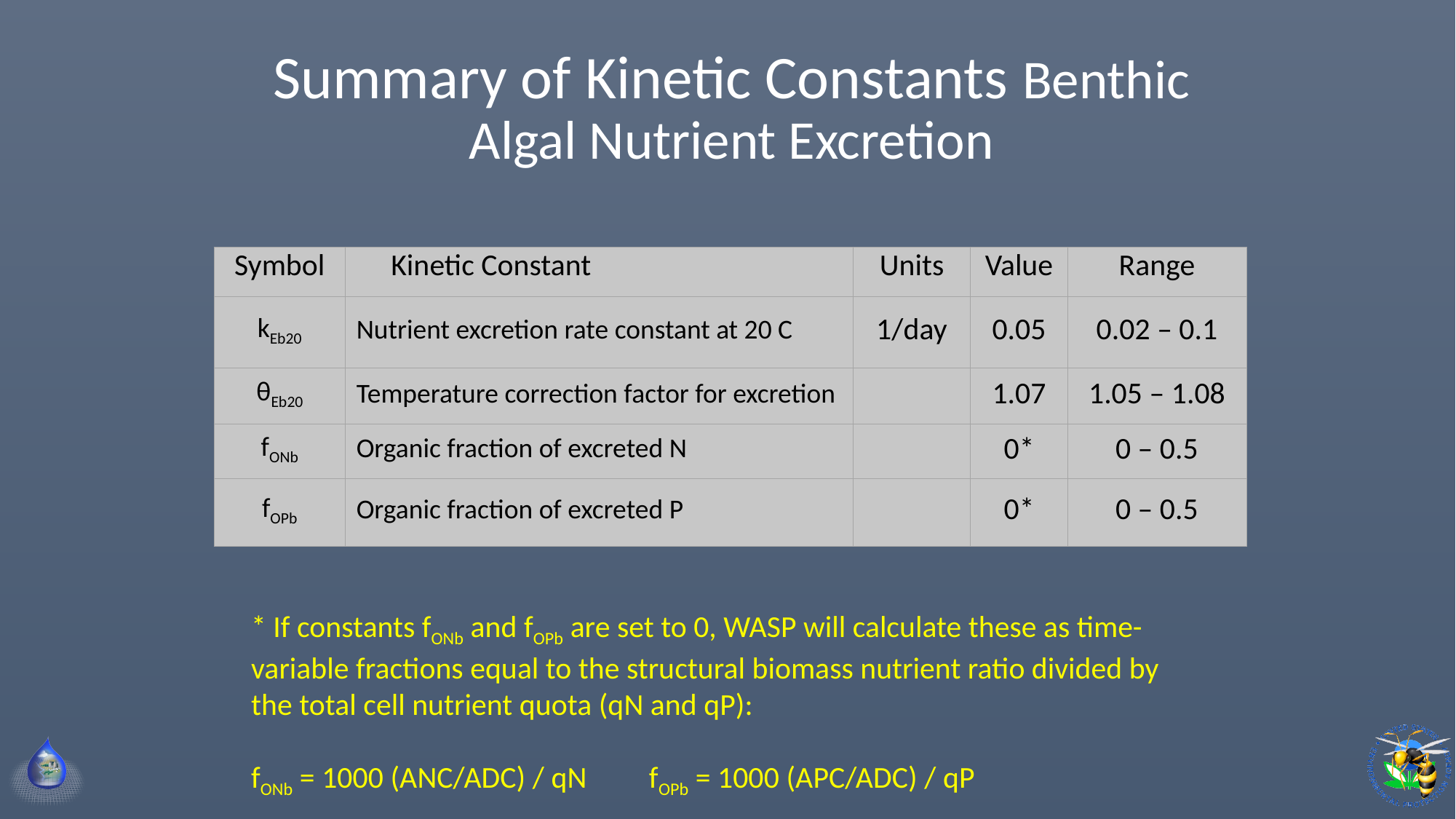

# Summary of Kinetic Constants Benthic Algal Nutrient Excretion
| Symbol | Kinetic Constant | Units | Value | Range |
| --- | --- | --- | --- | --- |
| kEb20 | Nutrient excretion rate constant at 20 C | 1/day | 0.05 | 0.02 – 0.1 |
| θEb20 | Temperature correction factor for excretion |  | 1.07 | 1.05 – 1.08 |
| fONb | Organic fraction of excreted N |  | 0\* | 0 – 0.5 |
| fOPb | Organic fraction of excreted P |  | 0\* | 0 – 0.5 |
* If constants fONb and fOPb are set to 0, WASP will calculate these as time-variable fractions equal to the structural biomass nutrient ratio divided by the total cell nutrient quota (qN and qP):

fONb = 1000 (ANC/ADC) / qN         fOPb = 1000 (APC/ADC) / qP